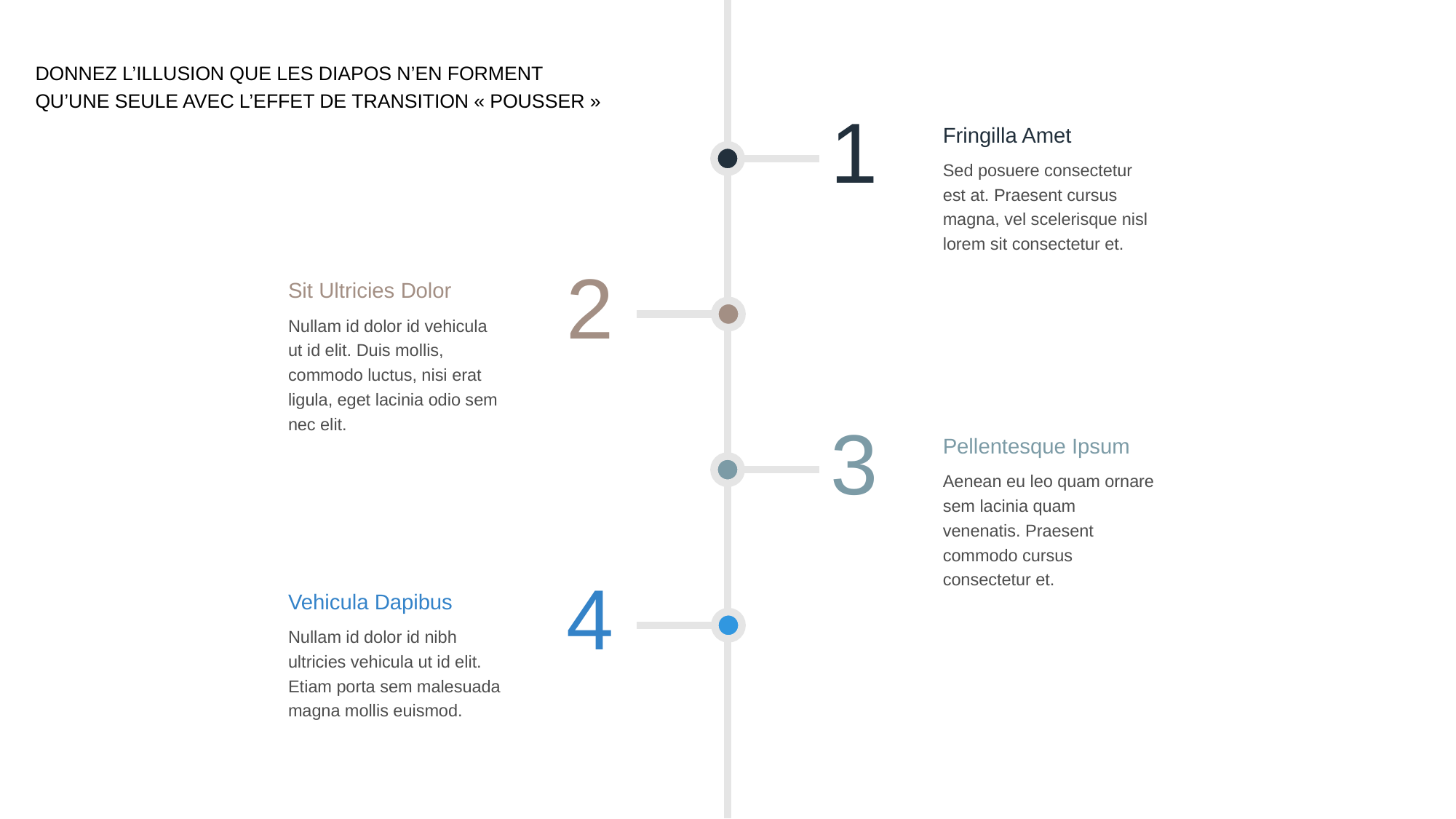

1
2
3
4
Fringilla Amet
Sed posuere consectetur est at. Praesent cursus magna, vel scelerisque nisl lorem sit consectetur et.
Sit Ultricies Dolor
Nullam id dolor id vehicula ut id elit. Duis mollis, commodo luctus, nisi erat ligula, eget lacinia odio sem nec elit.
Pellentesque Ipsum
Aenean eu leo quam ornare sem lacinia quam venenatis. Praesent commodo cursus consectetur et.
Vehicula Dapibus
Nullam id dolor id nibh ultricies vehicula ut id elit. Etiam porta sem malesuada magna mollis euismod.
Donnez l’illusion que les diapos n’en forment
Qu’une seule Avec l’effet de transition « Pousser »